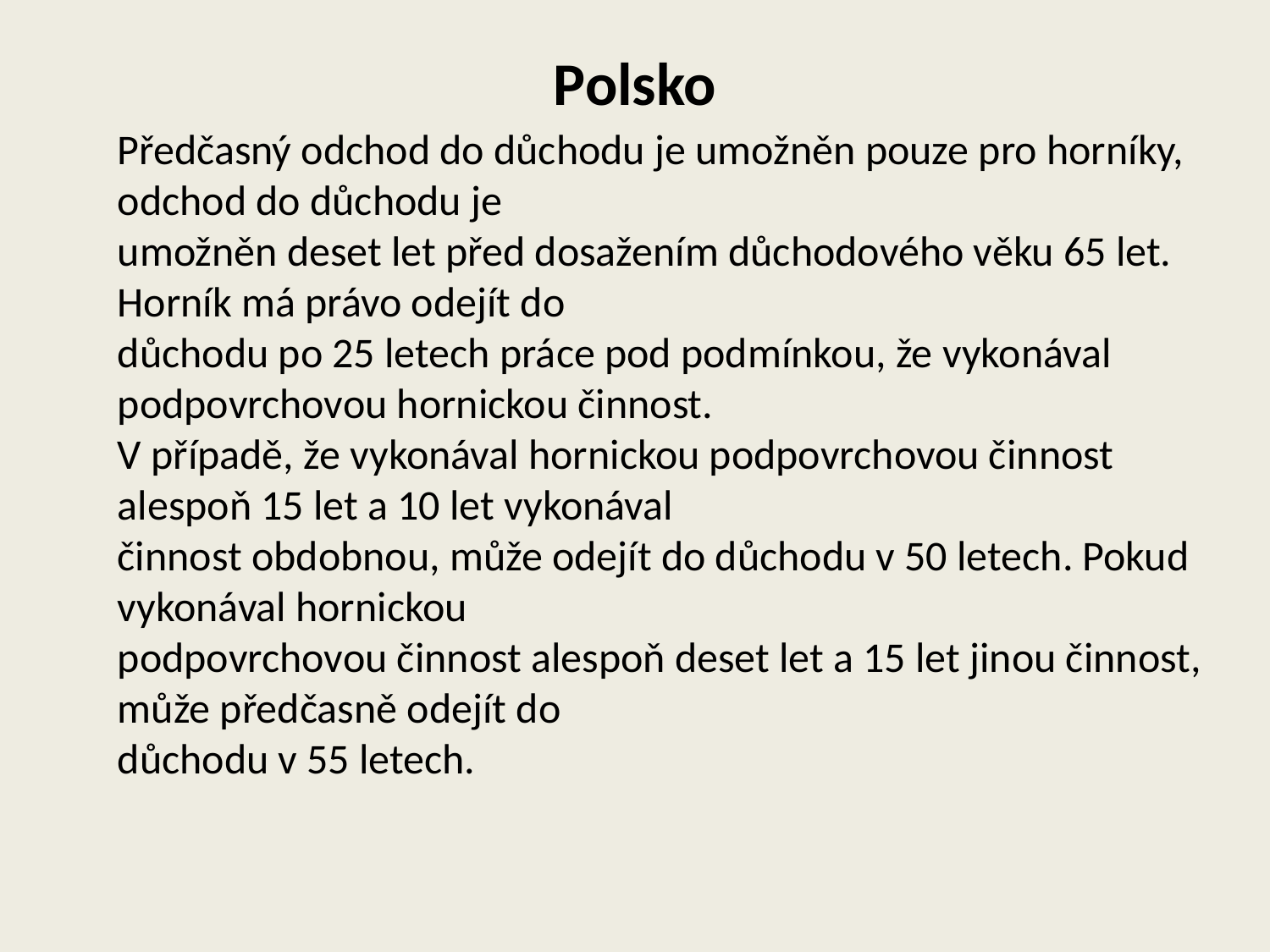

# Polsko
Předčasný odchod do důchodu je umožněn pouze pro horníky, odchod do důchodu je
umožněn deset let před dosažením důchodového věku 65 let. Horník má právo odejít do
důchodu po 25 letech práce pod podmínkou, že vykonával podpovrchovou hornickou činnost.
V případě, že vykonával hornickou podpovrchovou činnost alespoň 15 let a 10 let vykonával
činnost obdobnou, může odejít do důchodu v 50 letech. Pokud vykonával hornickou
podpovrchovou činnost alespoň deset let a 15 let jinou činnost, může předčasně odejít do
důchodu v 55 letech.